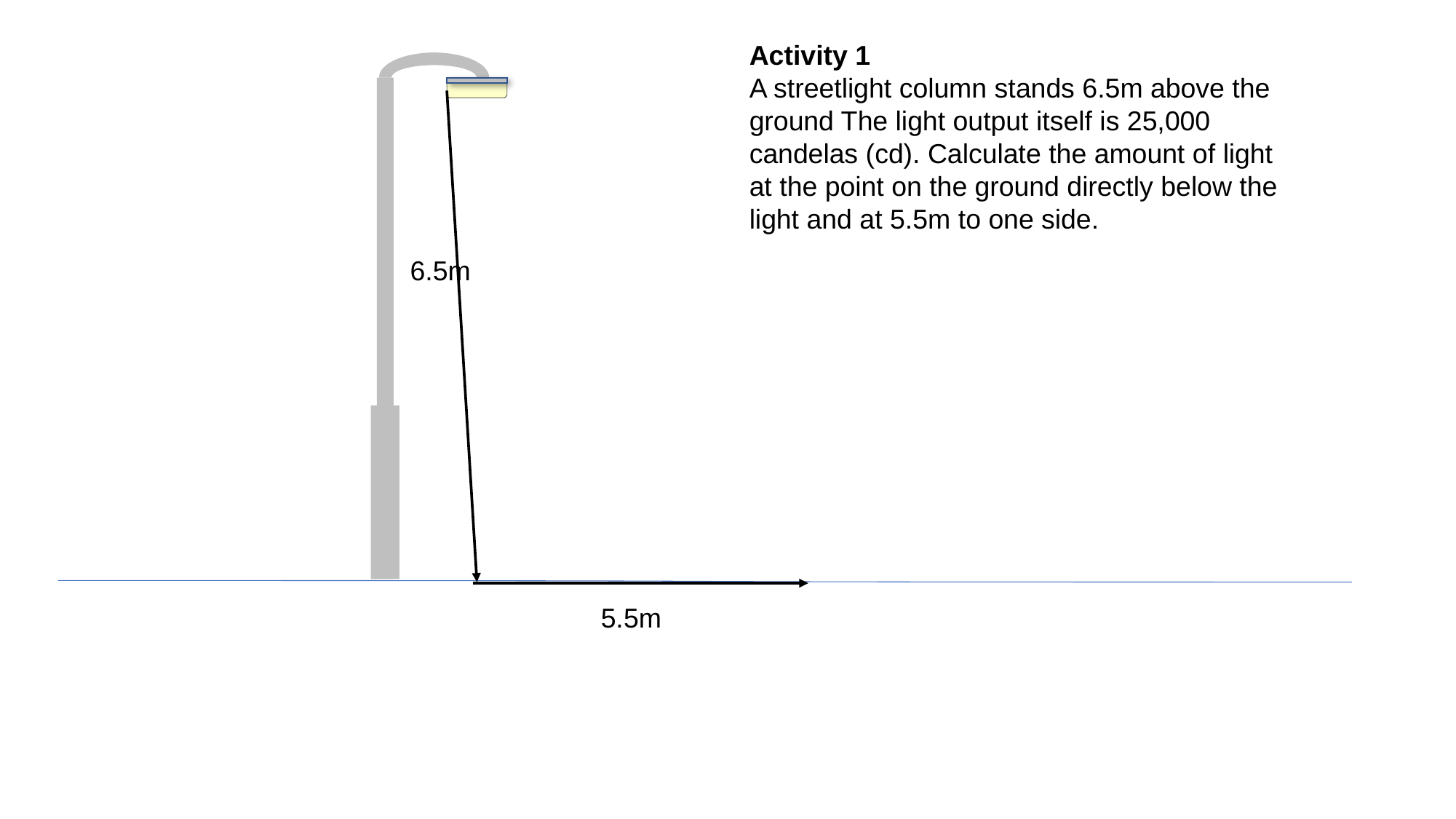

Activity 1
A streetlight column stands 6.5m above the ground The light output itself is 25,000 candelas (cd). Calculate the amount of light at the point on the ground directly below the light and at 5.5m to one side.

            6.5m
            5.5m